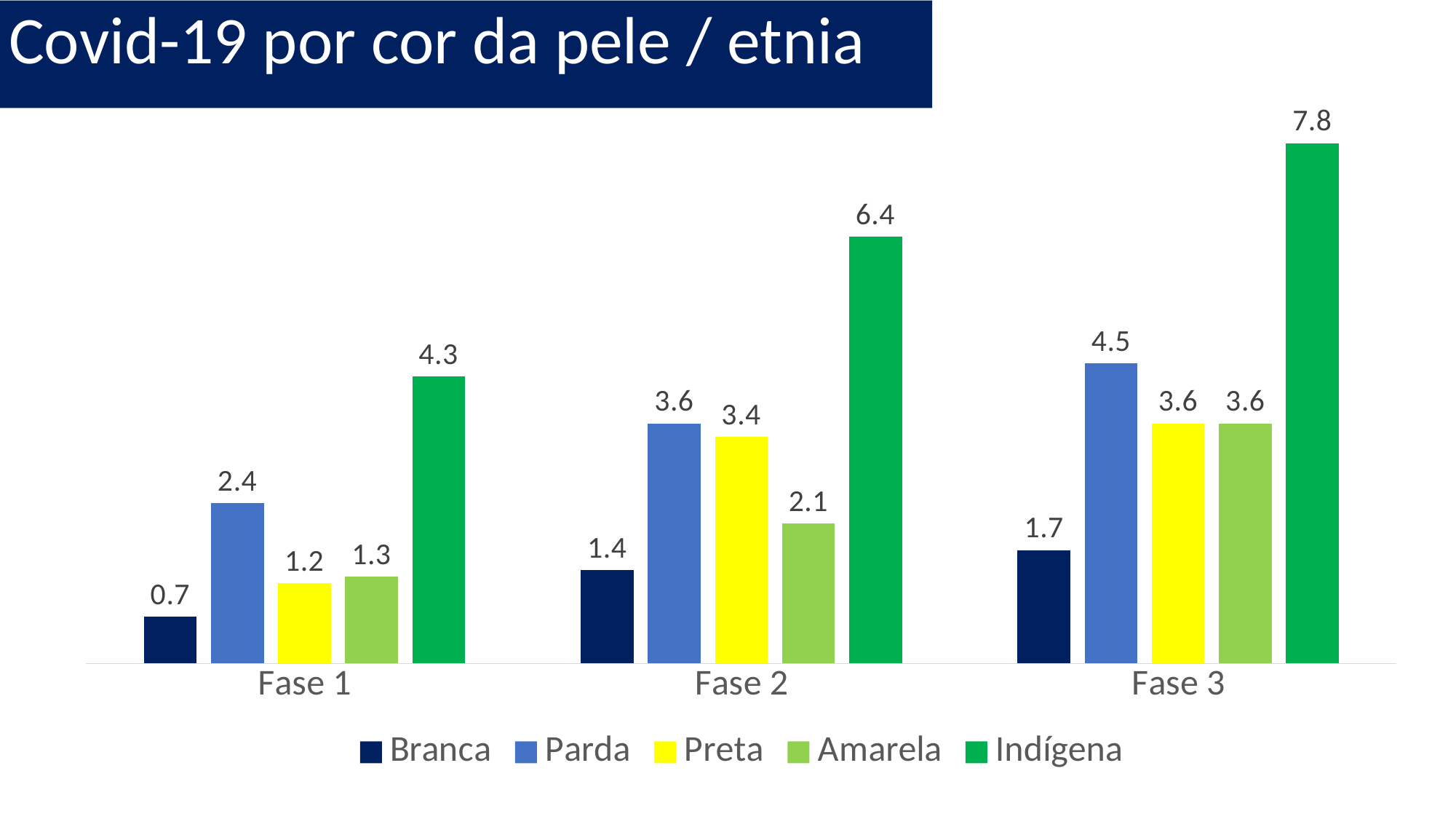

Covid-19 por cor da pele / etnia

### Chart

| Category | Branca | Parda | Preta | Amarela | Indígena |
|---|---|---|---|---|---|
| Fase 1 | 0.7 | 2.4 | 1.2 | 1.3 | 4.3 |
| Fase 2 | 1.4 | 3.6 | 3.4 | 2.1 | 6.4 |
| Fase 3 | 1.7 | 4.5 | 3.6 | 3.6 | 7.8 |